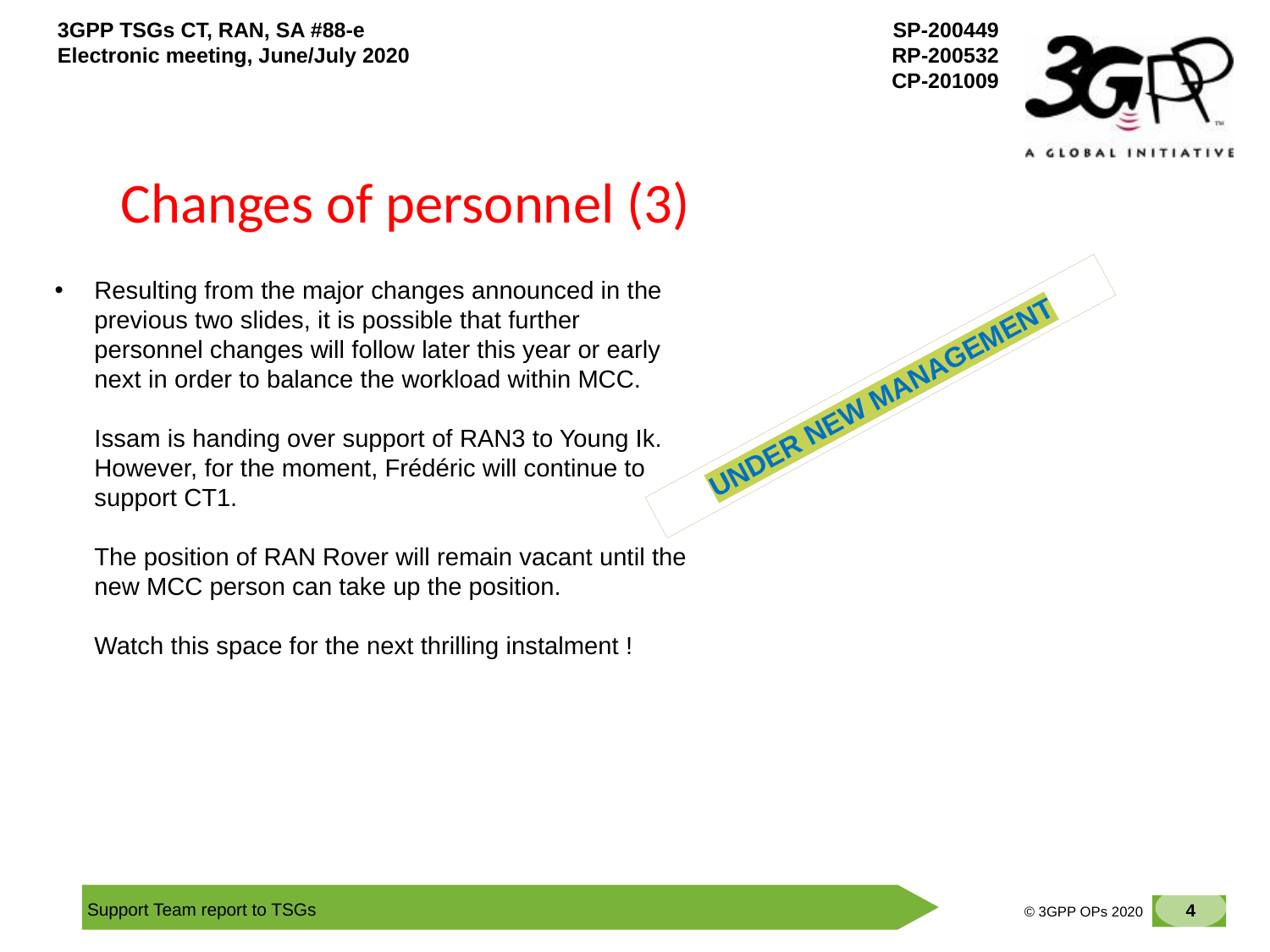

# Changes of personnel (3)
Resulting from the major changes announced in the previous two slides, it is possible that further personnel changes will follow later this year or early next in order to balance the workload within MCC.
Issam is handing over support of RAN3 to Young Ik. However, for the moment, Frédéric will continue to support CT1.
The position of RAN Rover will remain vacant until the new MCC person can take up the position.
Watch this space for the next thrilling instalment !
UNDER NEW MANAGEMENT